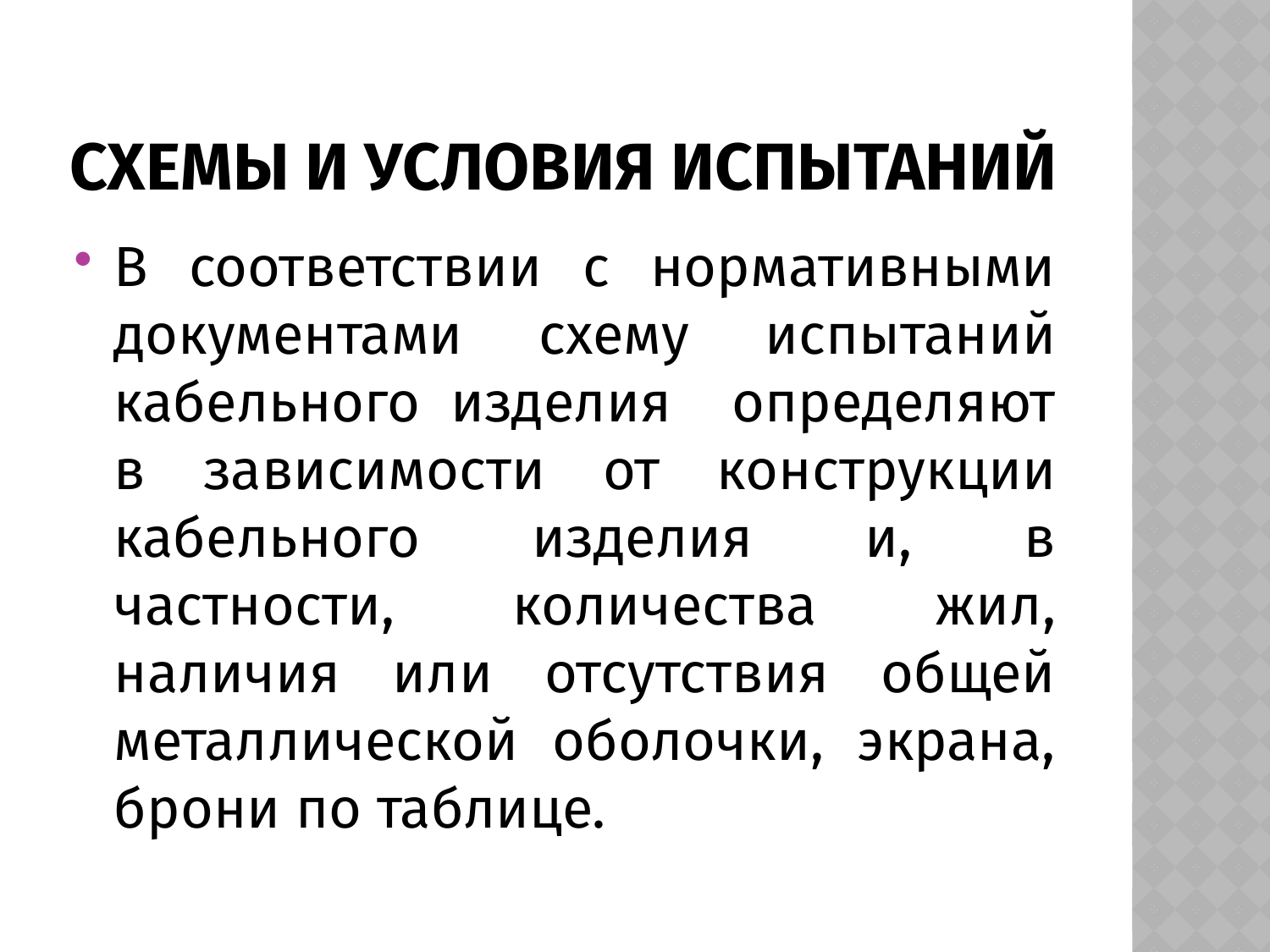

# Схемы и условия испытаний
В соответствии с нормативными документами схему испытаний кабельного изделия  определяют в зависимости от конструкции кабельного изделия и, в частности, количества жил, наличия или отсутствия общей металлической оболочки, экрана, брони по таблице.